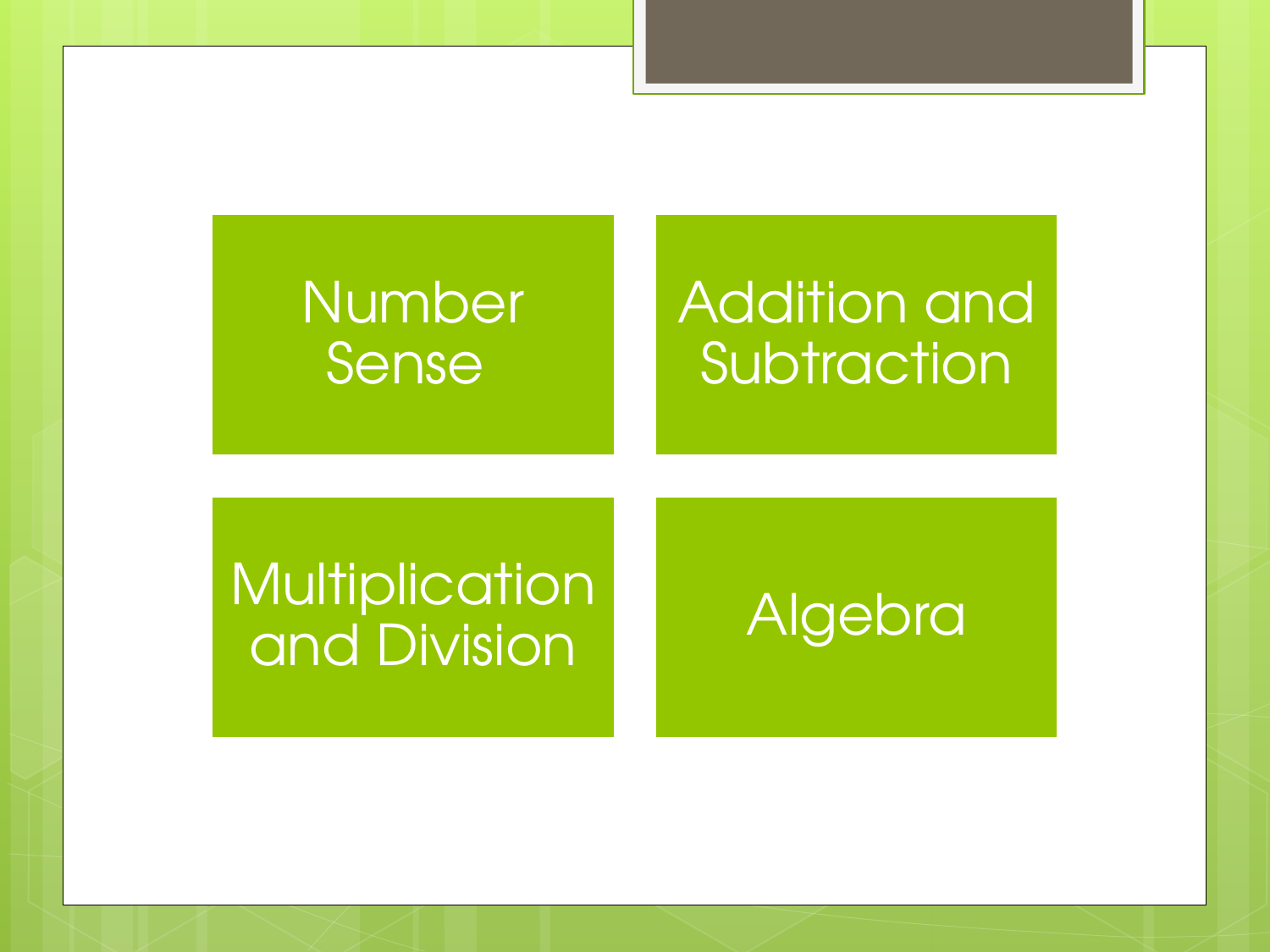

Number Sense
Addition and Subtraction
Multiplication and Division
Algebra